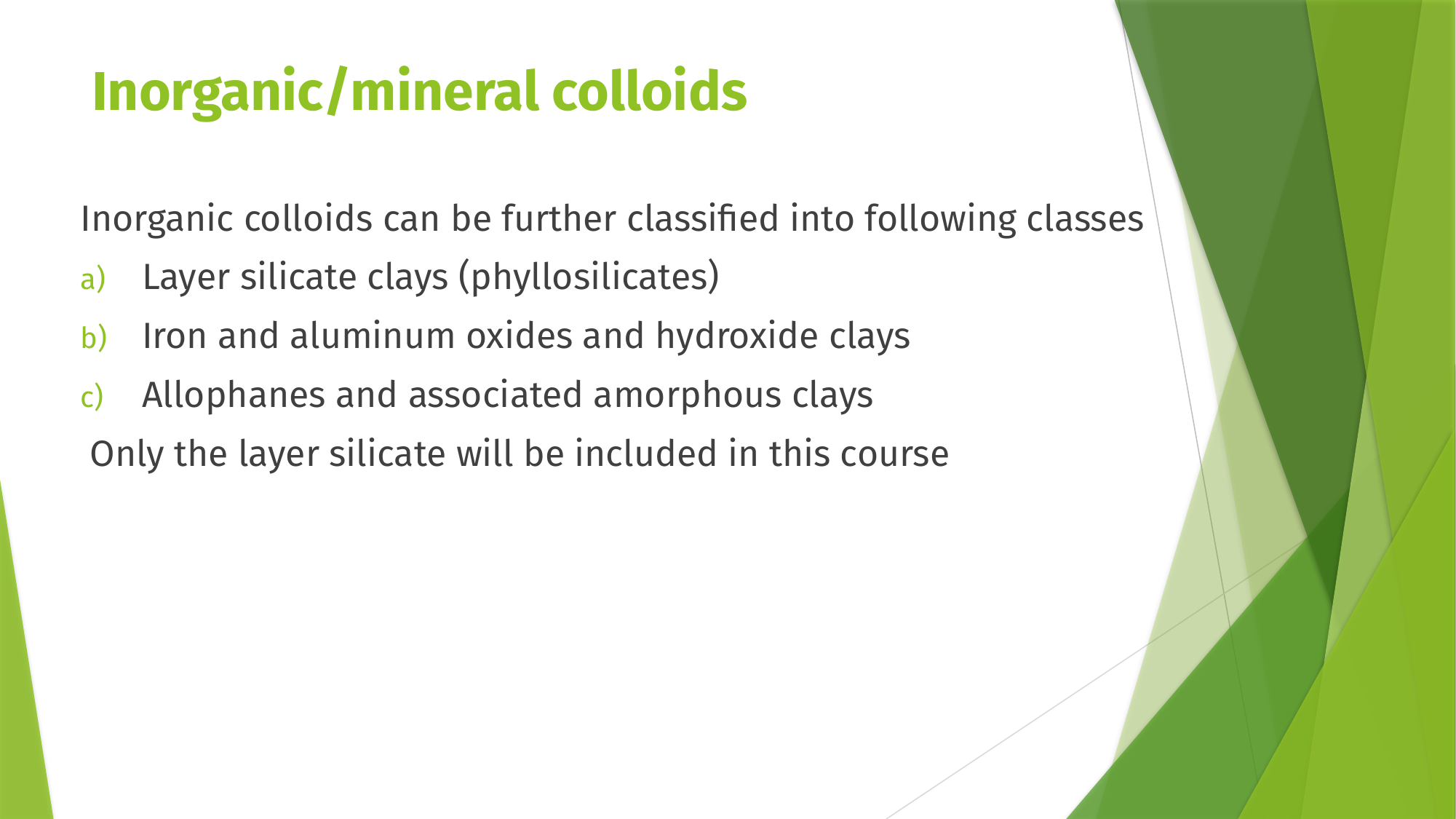

# Inorganic/mineral colloids
Inorganic colloids can be further classified into following classes
Layer silicate clays (phyllosilicates)
Iron and aluminum oxides and hydroxide clays
Allophanes and associated amorphous clays
 Only the layer silicate will be included in this course